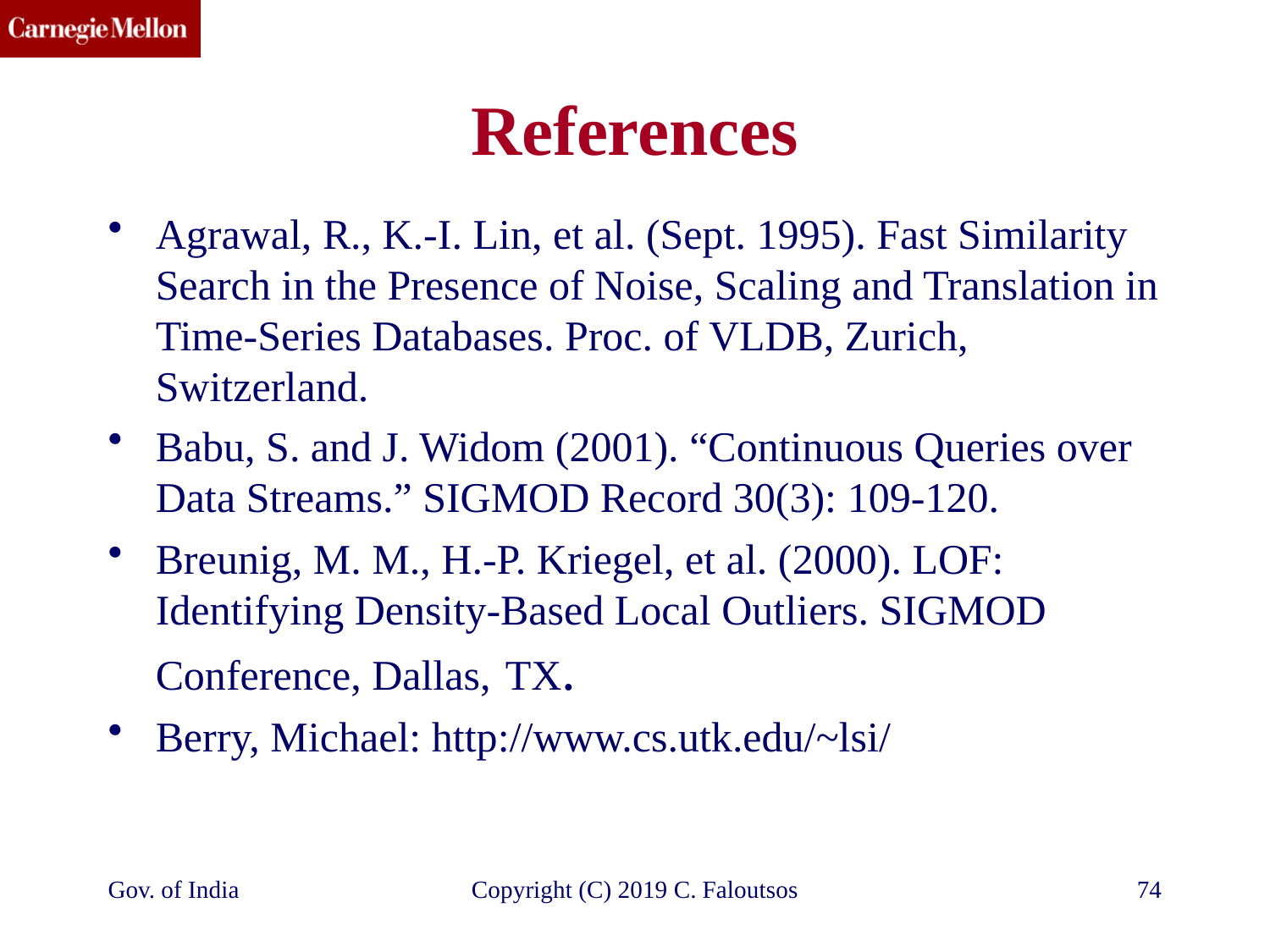

# References
Agrawal, R., K.-I. Lin, et al. (Sept. 1995). Fast Similarity Search in the Presence of Noise, Scaling and Translation in Time-Series Databases. Proc. of VLDB, Zurich, Switzerland.
Babu, S. and J. Widom (2001). “Continuous Queries over Data Streams.” SIGMOD Record 30(3): 109-120.
Breunig, M. M., H.-P. Kriegel, et al. (2000). LOF: Identifying Density-Based Local Outliers. SIGMOD Conference, Dallas, TX.
Berry, Michael: http://www.cs.utk.edu/~lsi/
Gov. of India
Copyright (C) 2019 C. Faloutsos
74